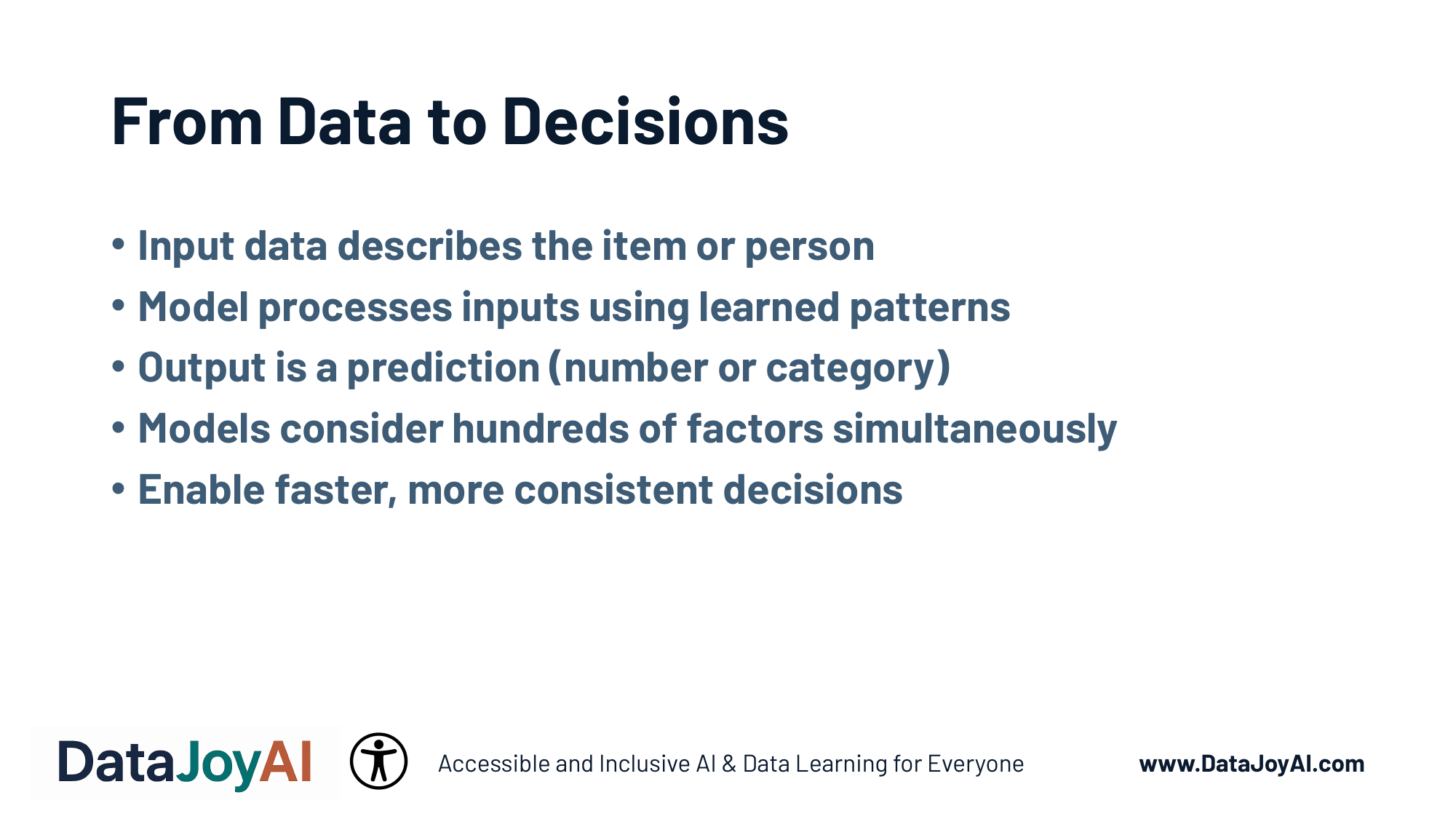

# From Data to Decisions
Input data describes the item or person
Model processes inputs using learned patterns
Output is a prediction (number or category)
Models consider hundreds of factors simultaneously
Enable faster, more consistent decisions